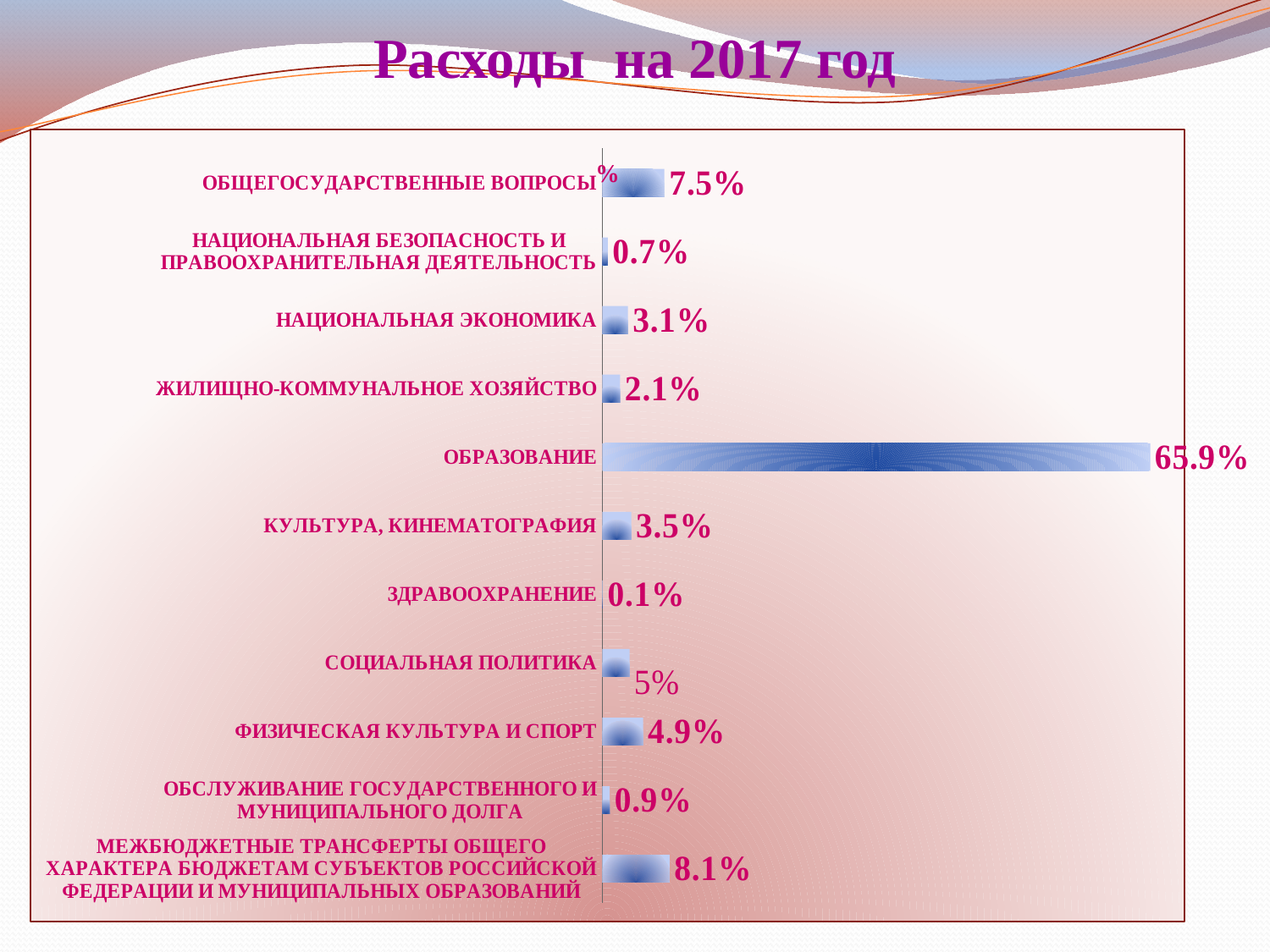

# Расходы  на 2017 год

### Chart:

| Category | % |
|---|---|
| МЕЖБЮДЖЕТНЫЕ ТРАНСФЕРТЫ ОБЩЕГО ХАРАКТЕРА БЮДЖЕТАМ СУБЪЕКТОВ РОССИЙСКОЙ ФЕДЕРАЦИИ И МУНИЦИПАЛЬНЫХ ОБРАЗОВАНИЙ | 0.08104417335525556 |
| ОБСЛУЖИВАНИЕ ГОСУДАРСТВЕННОГО И МУНИЦИПАЛЬНОГО ДОЛГА | 0.009005842089763629 |
| ФИЗИЧЕСКАЯ КУЛЬТУРА И СПОРТ | 0.04918768805324014 |
| СОЦИАЛЬНАЯ ПОЛИТИКА | 0.032727650426831886 |
| ЗДРАВООХРАНЕНИЕ | 0.0006796408830408286 |
| КУЛЬТУРА, КИНЕМАТОГРАФИЯ | 0.03483873989056701 |
| ОБРАЗОВАНИЕ | 0.6589240840533254 |
| ЖИЛИЩНО-КОММУНАЛЬНОЕ ХОЗЯЙСТВО | 0.021430722109432386 |
| НАЦИОНАЛЬНАЯ ЭКОНОМИКА | 0.03088145279843034 |
| НАЦИОНАЛЬНАЯ БЕЗОПАСНОСТЬ И ПРАВООХРАНИТЕЛЬНАЯ ДЕЯТЕЛЬНОСТЬ | 0.0065435247845277225 |
| ОБЩЕГОСУДАРСТВЕННЫЕ ВОПРОСЫ | 0.07473648155558511 |